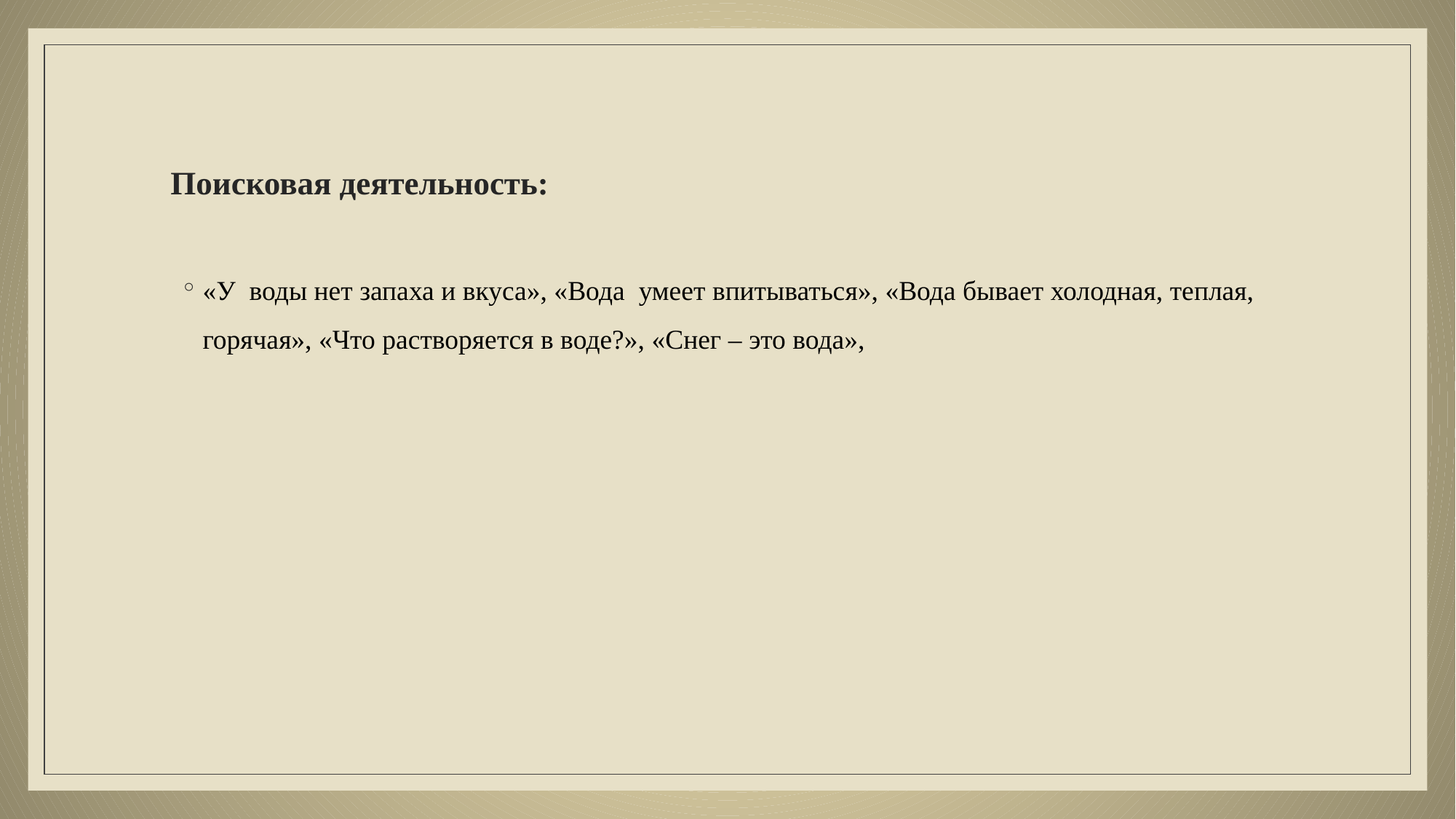

# Поисковая деятельность:
«У  воды нет запаха и вкуса», «Вода  умеет впитываться», «Вода бывает холодная, теплая, горячая», «Что растворяется в воде?», «Снег – это вода»,